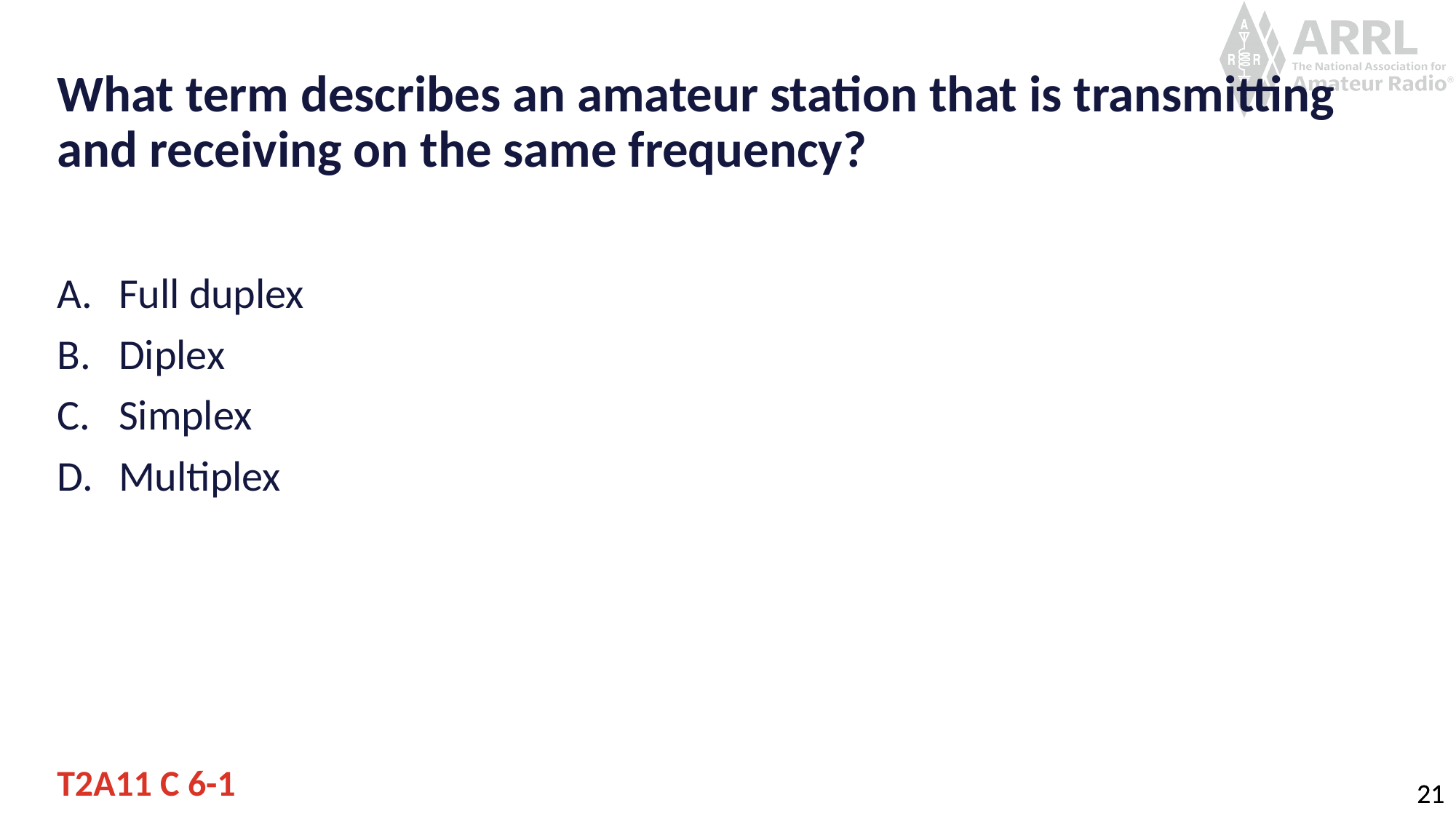

# What term describes an amateur station that is transmitting and receiving on the same frequency?
Full duplex
Diplex
Simplex
Multiplex
T2A11 C 6-1